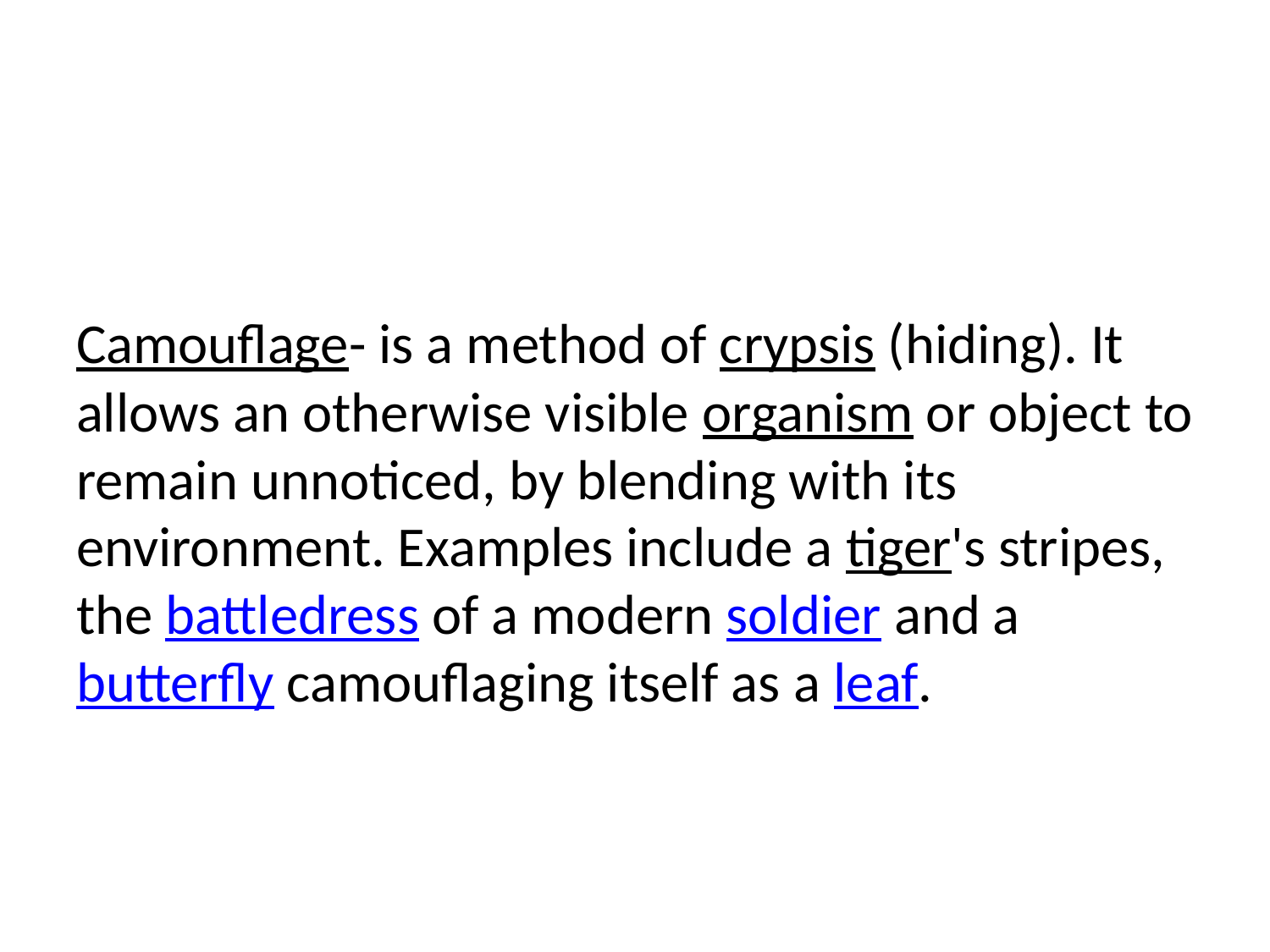

#

Camouflage- is a method of crypsis (hiding). It allows an otherwise visible organism or object to remain unnoticed, by blending with its environment. Examples include a tiger's stripes, the battledress of a modern soldier and a butterfly camouflaging itself as a leaf.